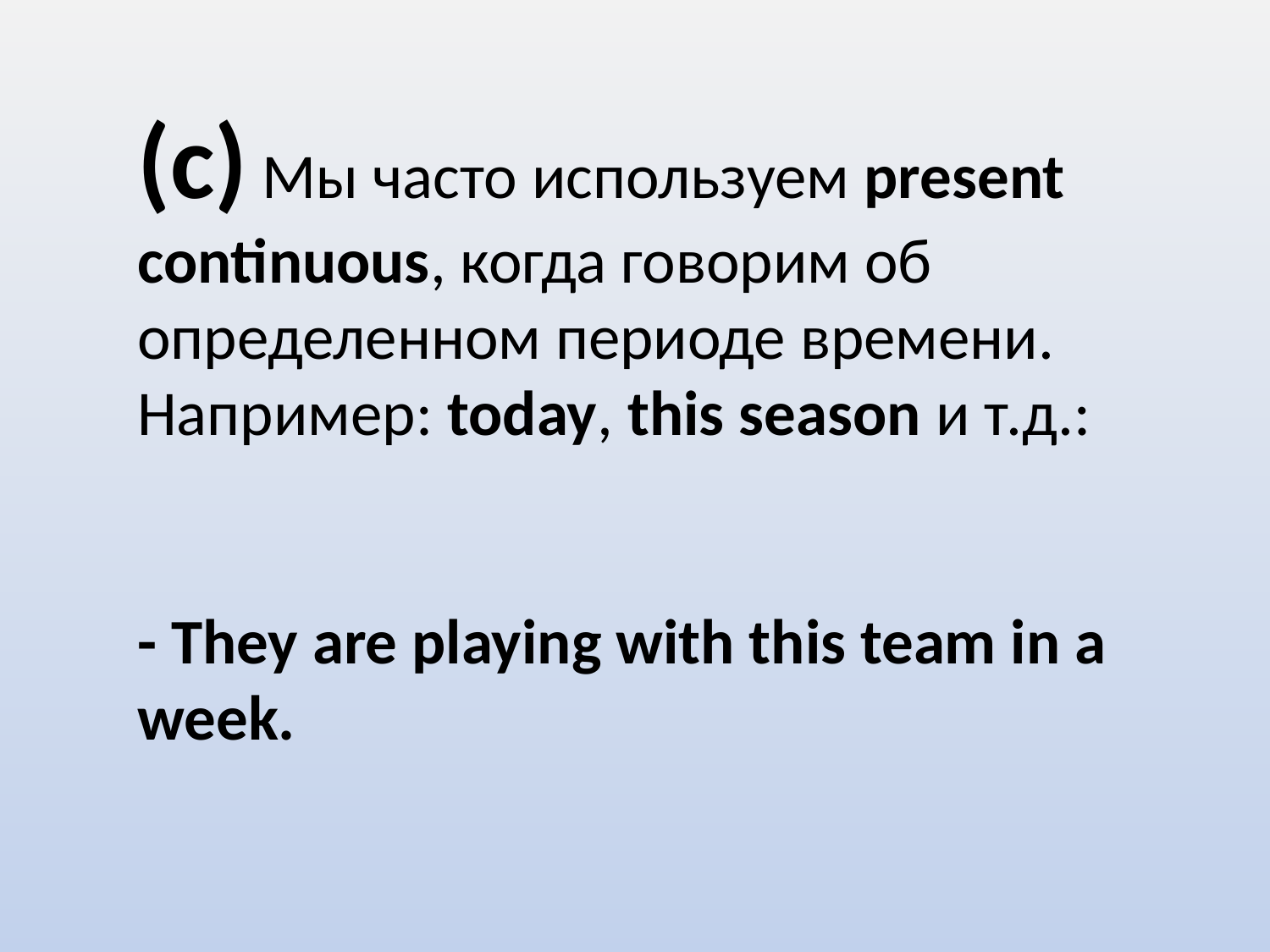

(c) Мы часто используем present continuous, когда говорим об определенном периоде времени. Например: today, this season и т.д.:

- They are playing with this team in a week.